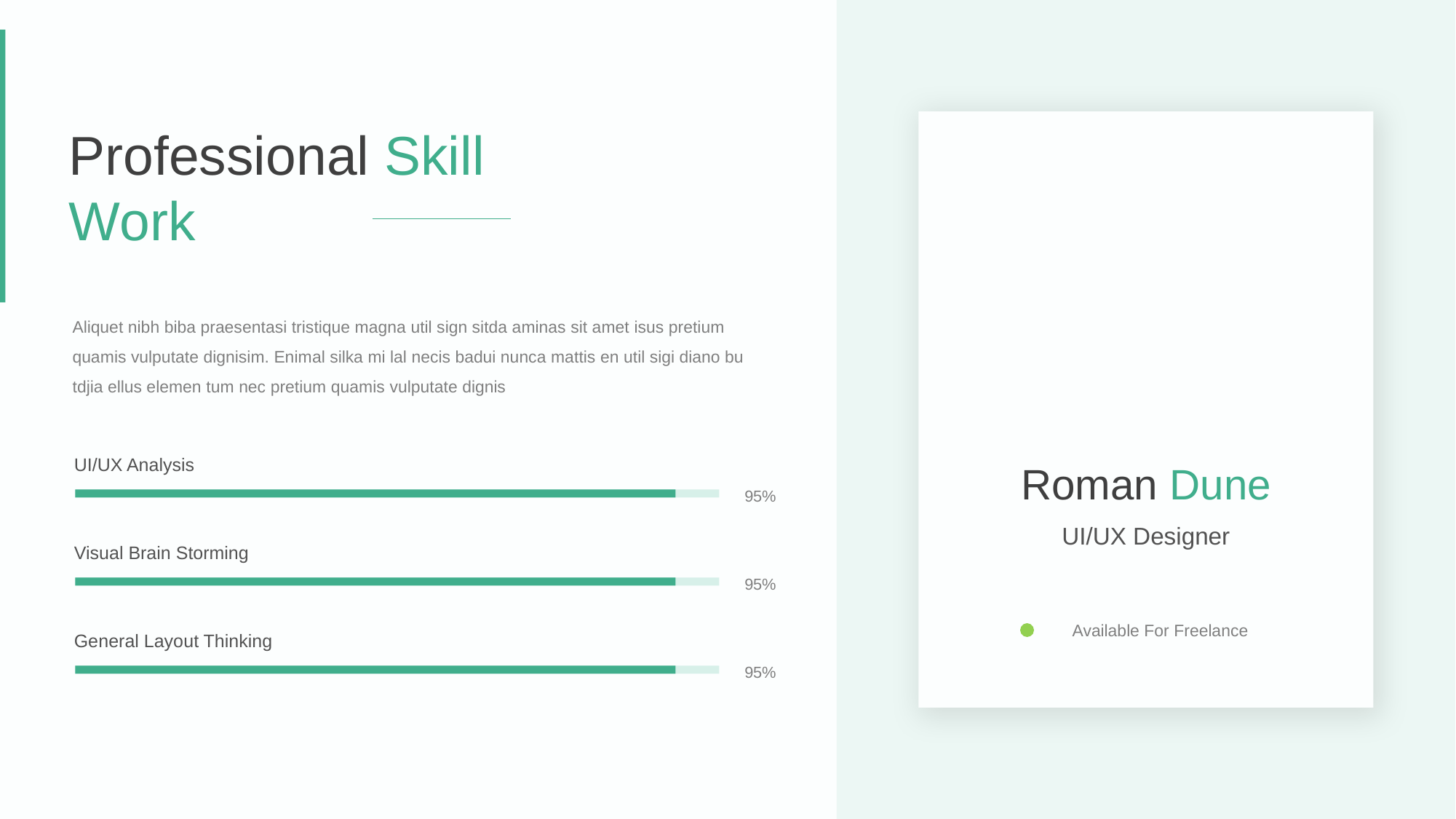

Professional Skill Work

Aliquet nibh biba praesentasi tristique magna util sign sitda aminas sit amet isus pretium quamis vulputate dignisim. Enimal silka mi lal necis badui nunca mattis en util sigi diano bu tdjia ellus elemen tum nec pretium quamis vulputate dignis
UI/UX Analysis
Roman Dune
95%

UI/UX Designer
Visual Brain Storming
95%

General Layout Thinking
Available For Freelance

95%